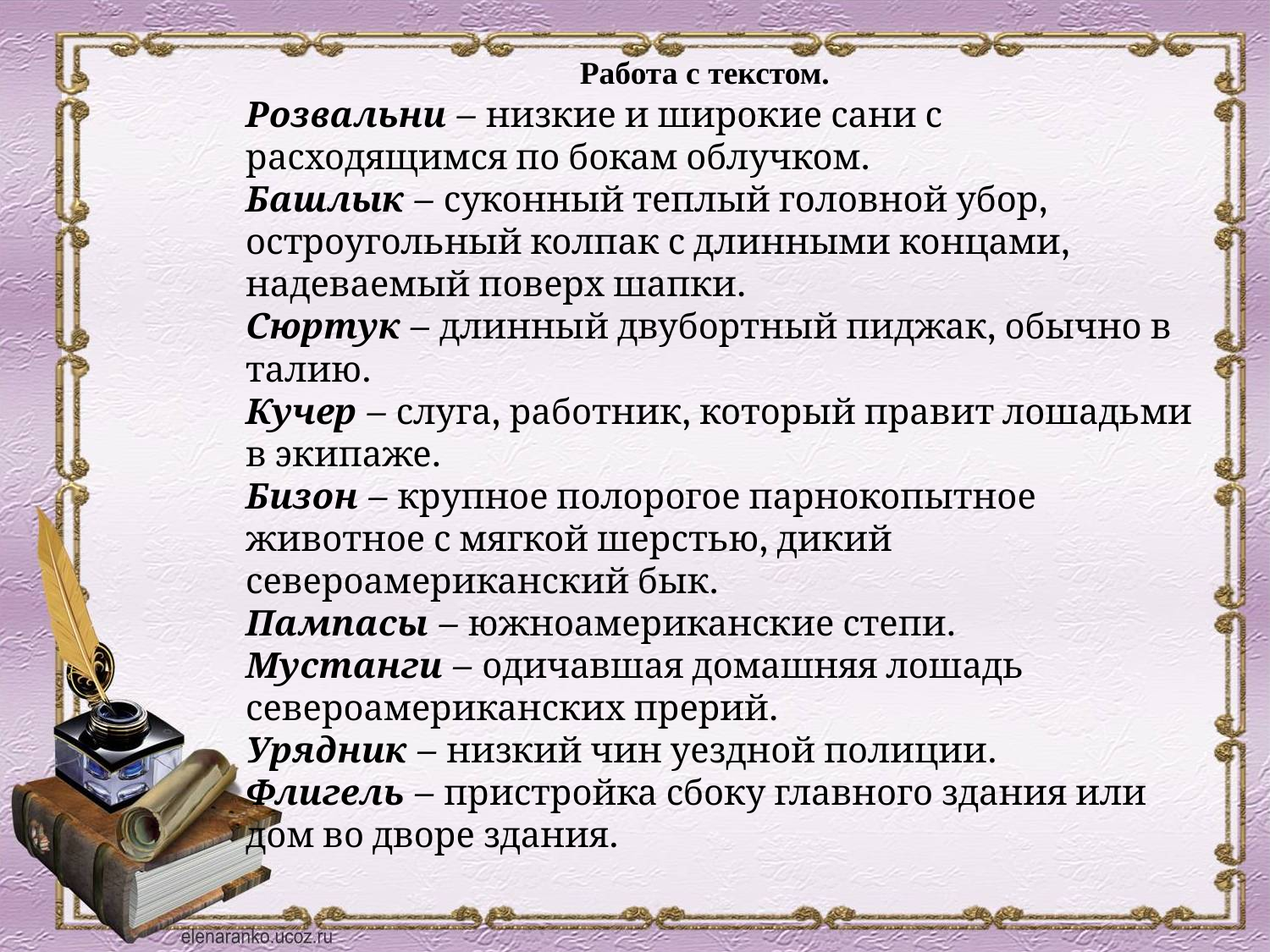

Работа с текстом.
Розвальни – низкие и широкие сани с расходящимся по бокам облучком.
Башлык – суконный теплый головной убор, остроугольный колпак с длинными концами, надеваемый поверх шапки.
Сюртук – длинный двубортный пиджак, обычно в талию.
Кучер – слуга, работник, который правит лошадьми в экипаже.
Бизон – крупное полорогое парнокопытное животное с мягкой шерстью, дикий североамериканский бык.
Пампасы – южноамериканские степи.
Мустанги – одичавшая домашняя лошадь североамериканских прерий.
Урядник – низкий чин уездной полиции.
Флигель – пристройка сбоку главного здания или дом во дворе здания.